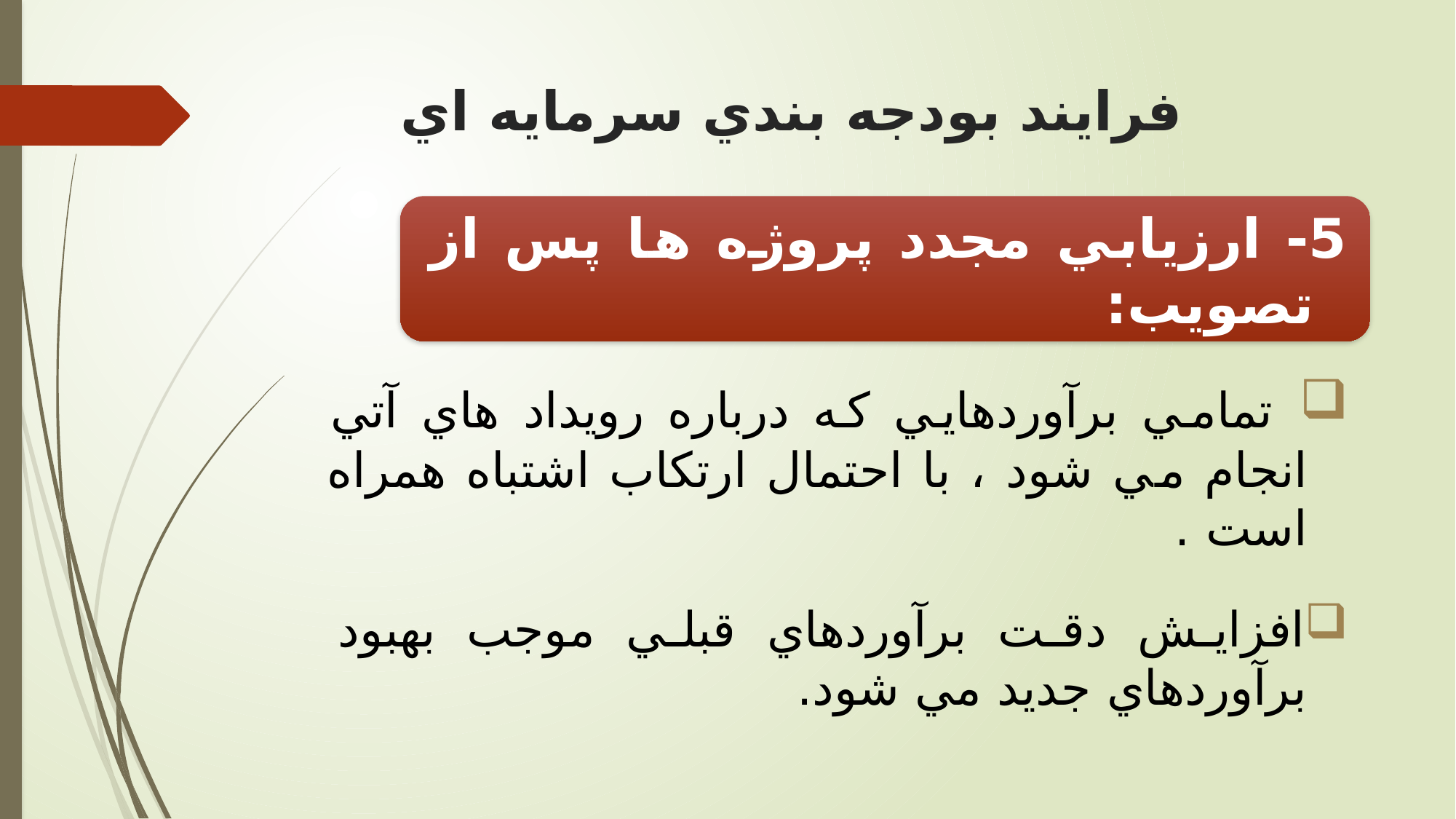

# فرايند بودجه بندي سرمايه اي

5- ارزيابي مجدد پروژه ها پس از تصويب:

 تمامي برآوردهايي كه درباره رويداد هاي آتي انجام مي شود ، با احتمال ارتكاب اشتباه همراه است .

افزايش دقت برآوردهاي قبلي موجب بهبود برآوردهاي جديد مي شود.